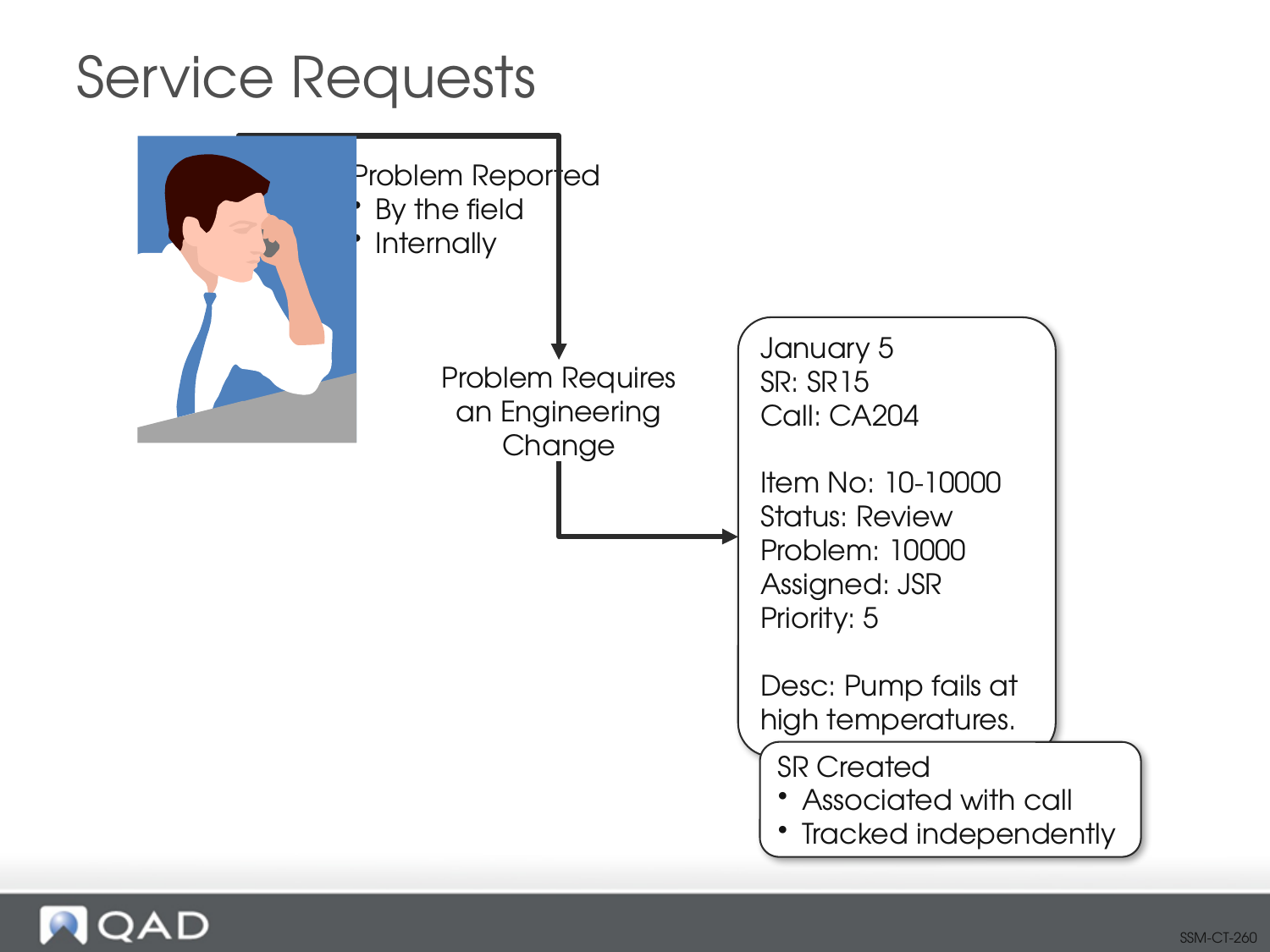

# Service Requests

Problem Reported
By the field
Internally
January 5
SR: SR15
Call: CA204

Item No: 10-10000
Status: Review
Problem: 10000
Assigned: JSR
Priority: 5

Desc: Pump fails at high temperatures.

Problem Requires an Engineering Change
SR Created
Associated with call
Tracked independently
SSM-CT-260